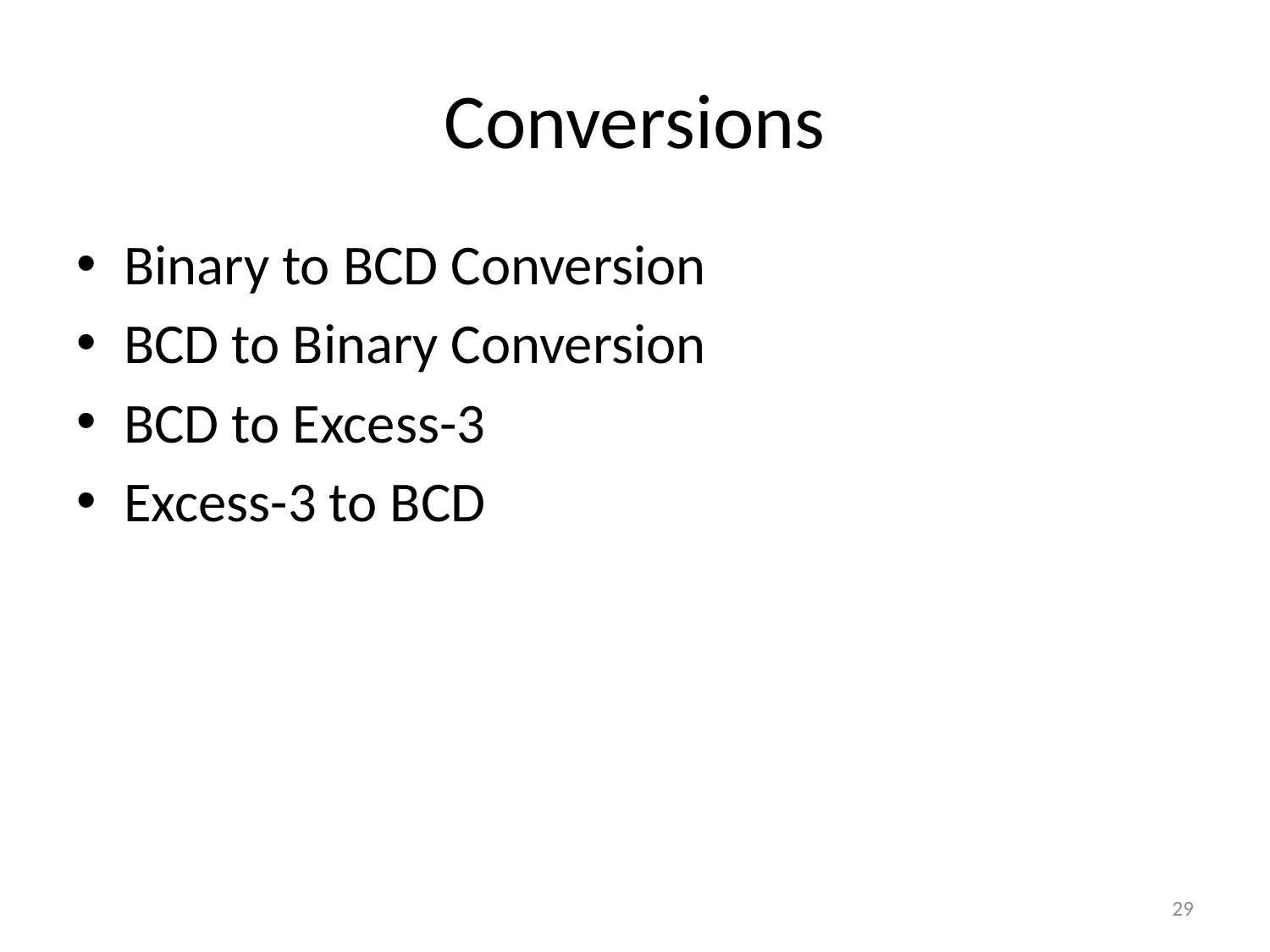

# Conversions
Binary to BCD Conversion
BCD to Binary Conversion
BCD to Excess-3
Excess-3 to BCD

29